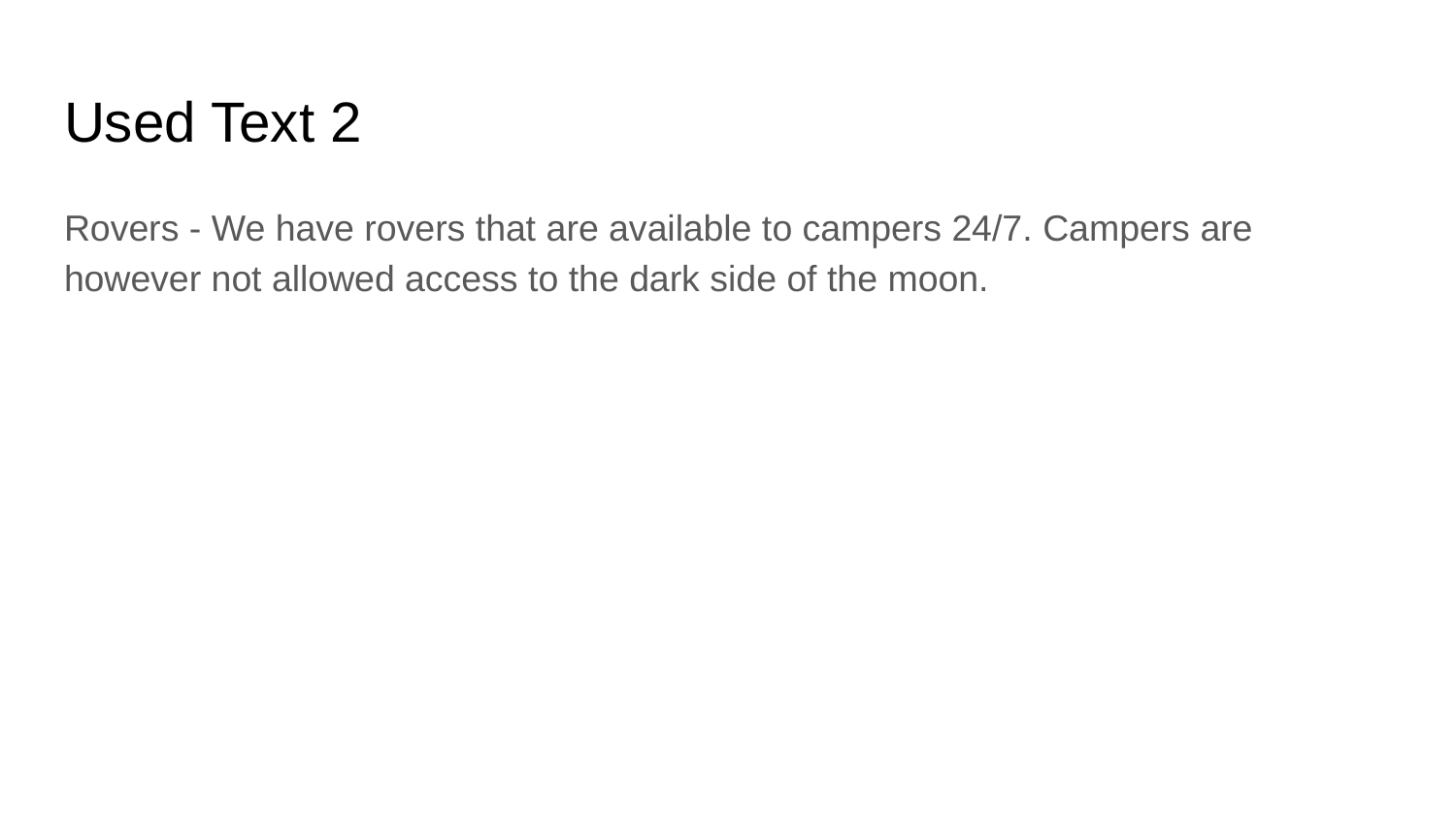

# Used Text 2
Rovers - We have rovers that are available to campers 24/7. Campers are however not allowed access to the dark side of the moon.